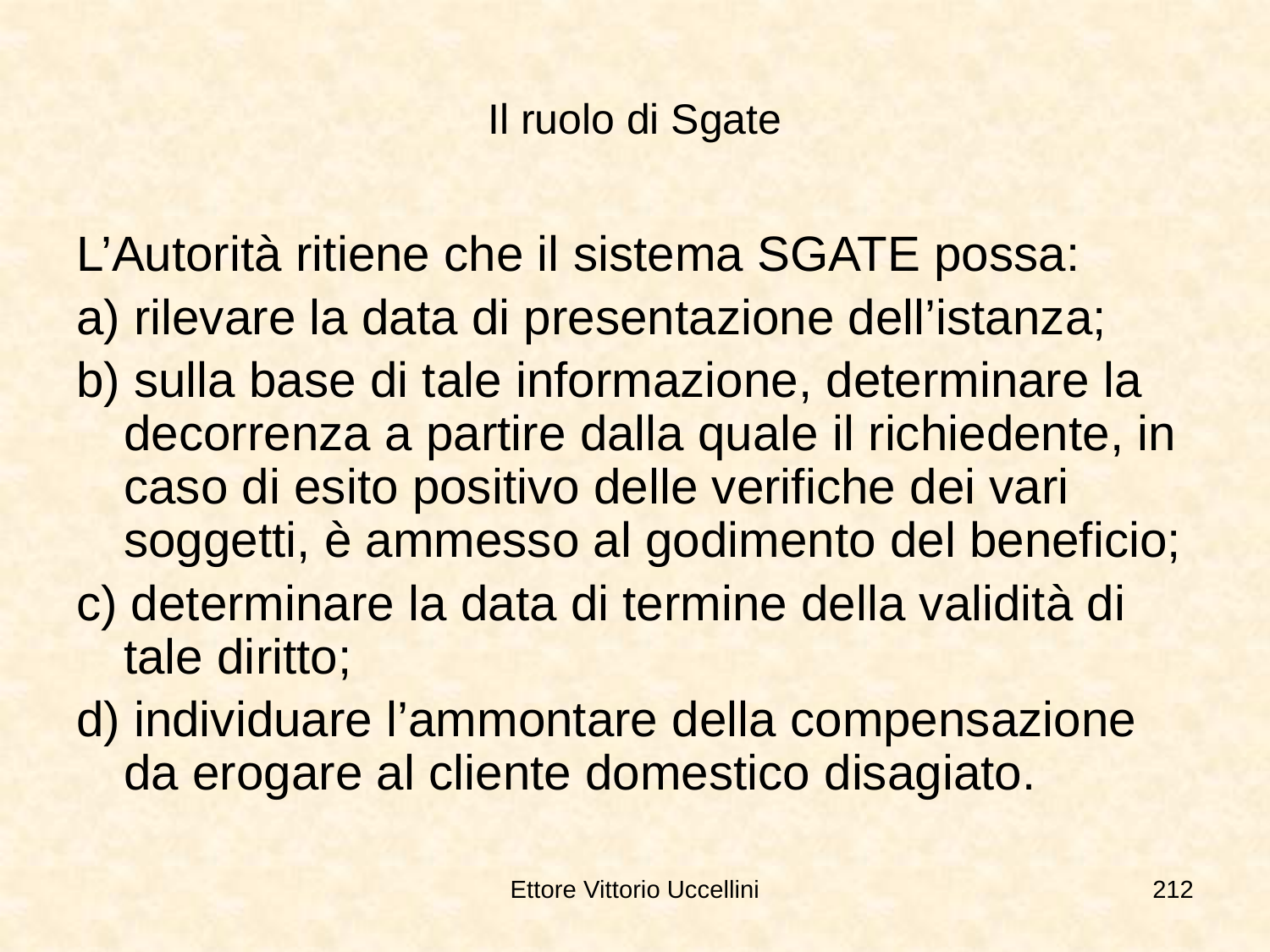

# Il ruolo di Sgate
L’Autorità ritiene che il sistema SGATE possa:
a) rilevare la data di presentazione dell’istanza;
b) sulla base di tale informazione, determinare la decorrenza a partire dalla quale il richiedente, in caso di esito positivo delle verifiche dei vari soggetti, è ammesso al godimento del beneficio;
c) determinare la data di termine della validità di tale diritto;
d) individuare l’ammontare della compensazione da erogare al cliente domestico disagiato.

Ettore Vittorio Uccellini
212